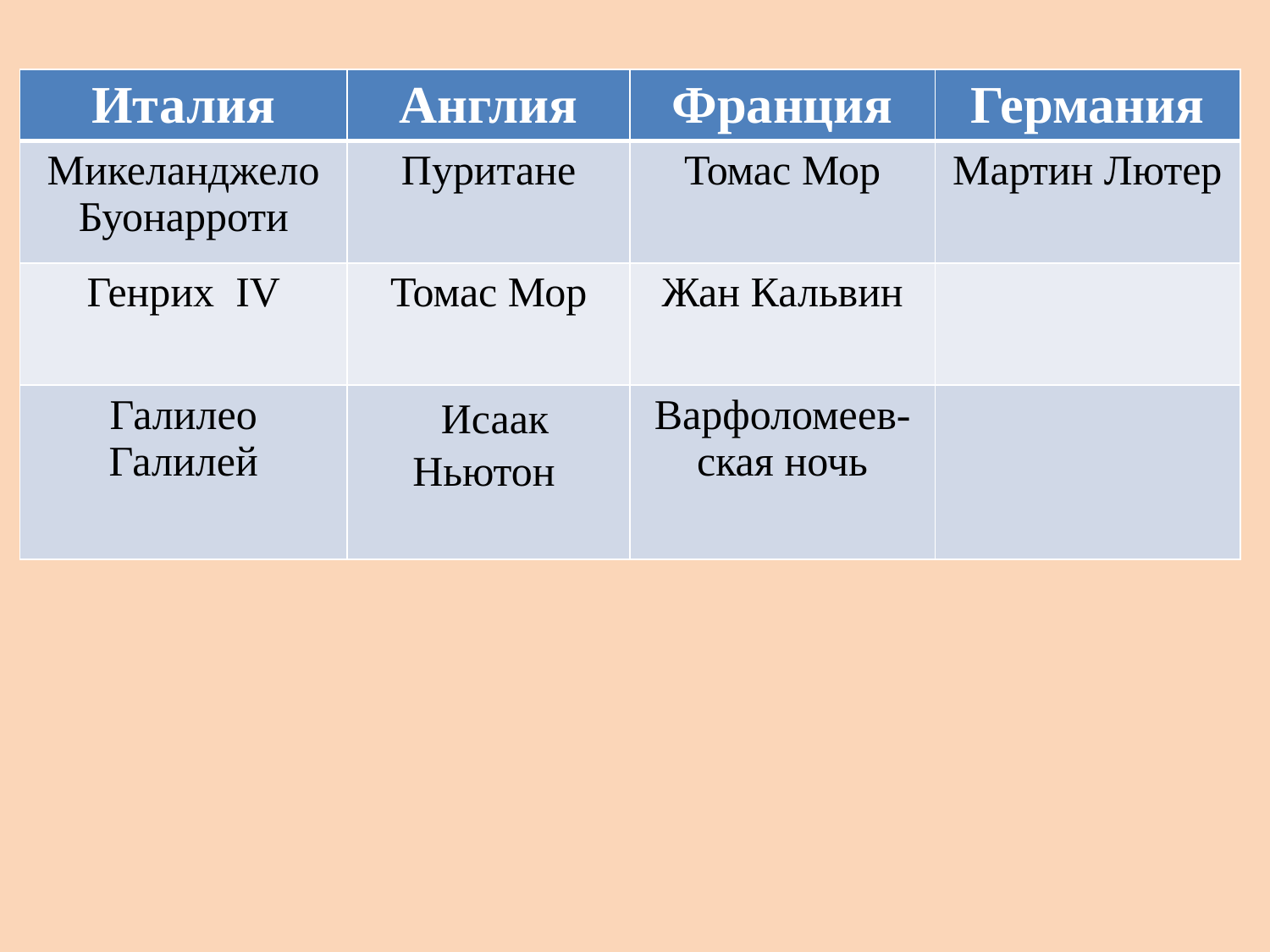

| Италия | Англия | Франция | Германия |
| --- | --- | --- | --- |
| Микеланджело Буонарроти | Пуритане | Томас Мор | Мартин Лютер |
| Генрих IV | Томас Мор | Жан Кальвин |  |
| Галилео Галилей | Исаак Ньютон | Варфоломеев-ская ночь |  |